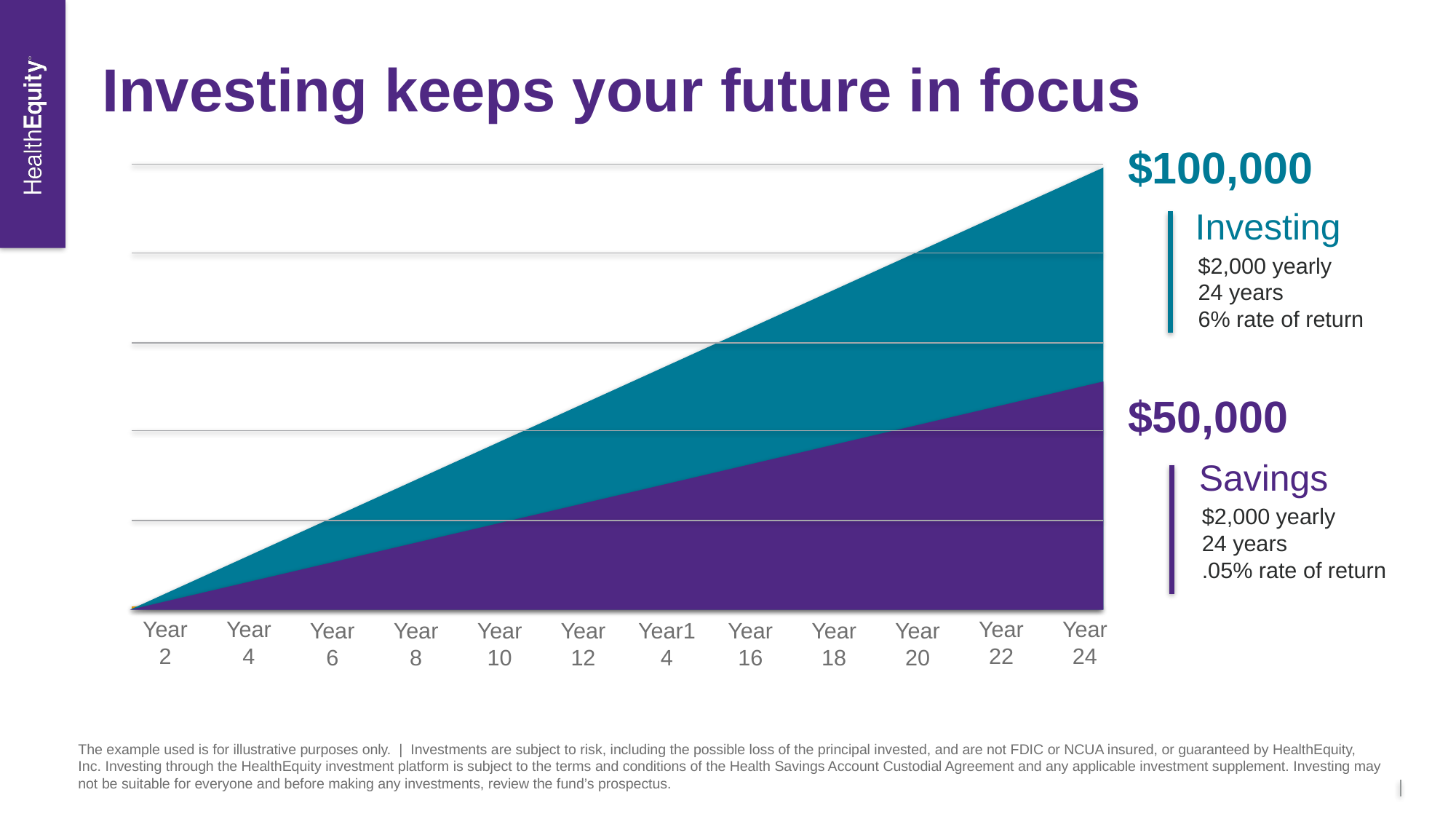

# Investing keeps your future in focus
$100,000

Investing
$2,000 yearly
24 years
6% rate of return

$50,000
Savings
$2,000 yearly
24 years
.05% rate of return
Year 22
Year 24
Year 2
Year 4
Year 6
Year 8
Year 10
Year 12
Year14
Year 16
Year 18
Year 20
The example used is for illustrative purposes only.  |  Investments are subject to risk, including the possible loss of the principal invested, and are not FDIC or NCUA insured, or guaranteed by HealthEquity, Inc. Investing through the HealthEquity investment platform is subject to the terms and conditions of the Health Savings Account Custodial Agreement and any applicable investment supplement. Investing may not be suitable for everyone and before making any investments, review the fund’s prospectus.